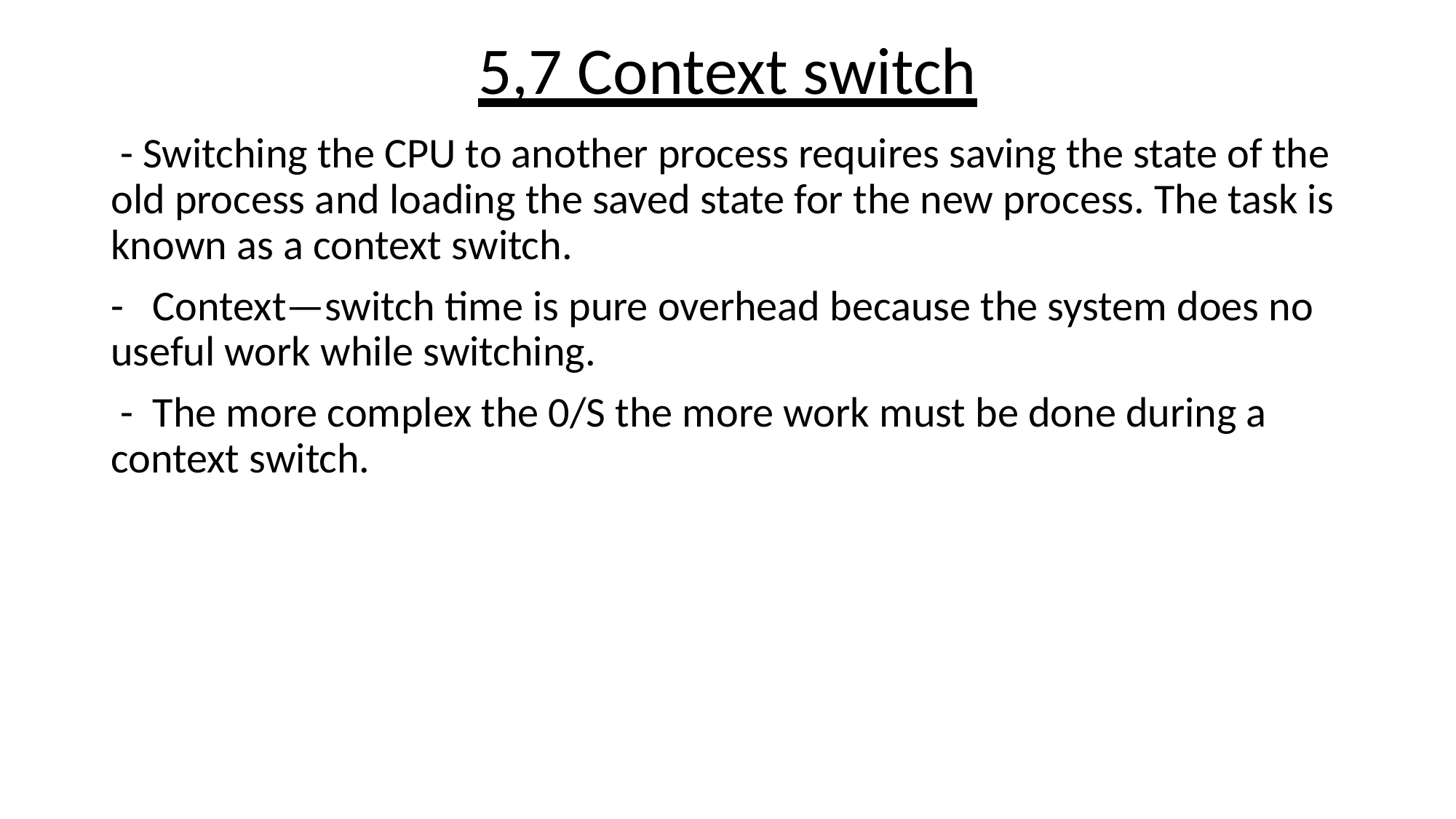

# 5,7 Context switch

 - Switching the CPU to another process requires saving the state of the old process and loading the saved state for the new process. The task is known as a context switch.
-   Context—switch time is pure overhead because the system does no useful work while switching.
 -  The more complex the 0/S the more work must be done during a context switch.